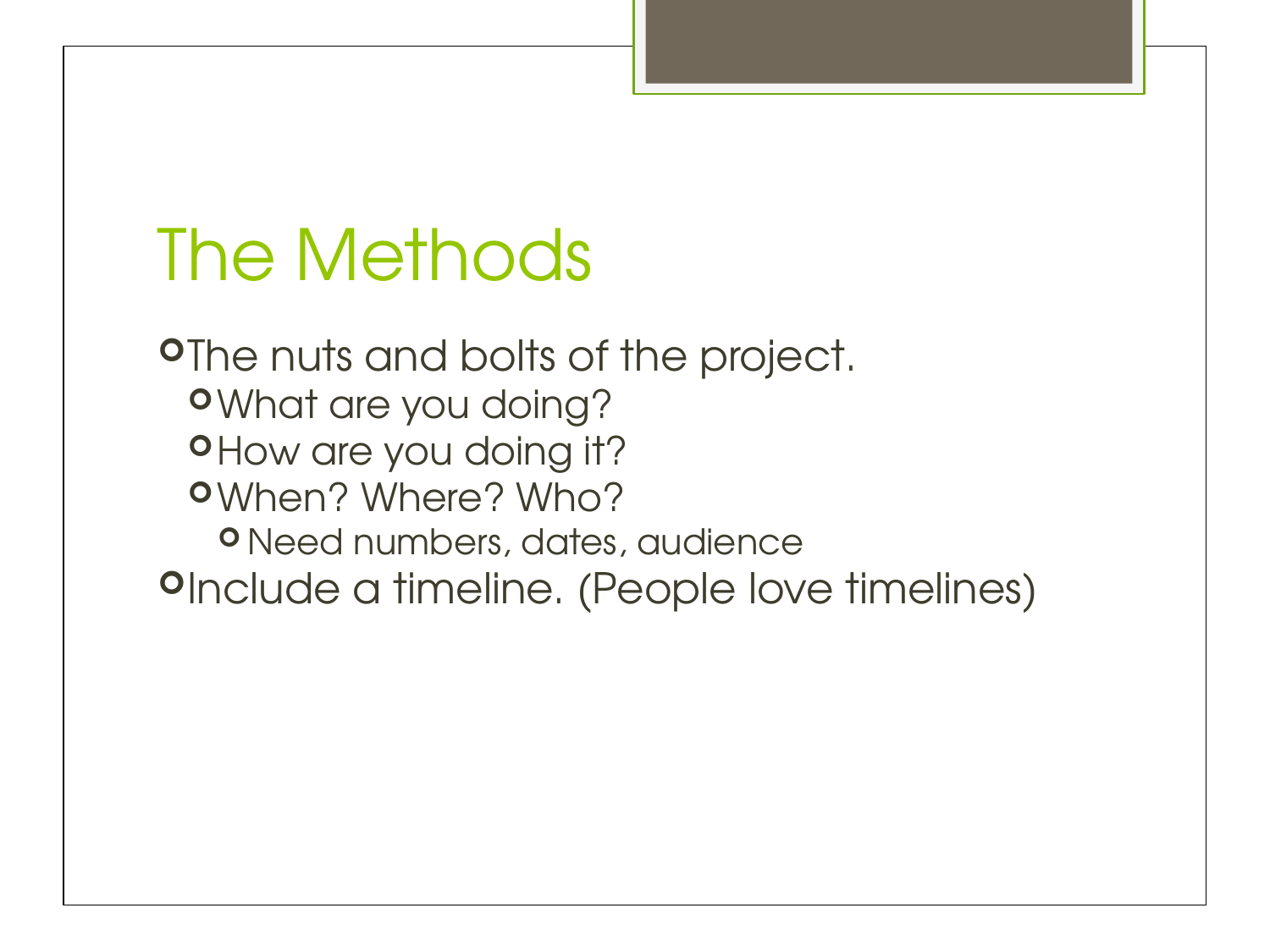

The Methods
The nuts and bolts of the project.
What are you doing?
How are you doing it?
When? Where? Who?
Need numbers, dates, audience
Include a timeline. (People love timelines)